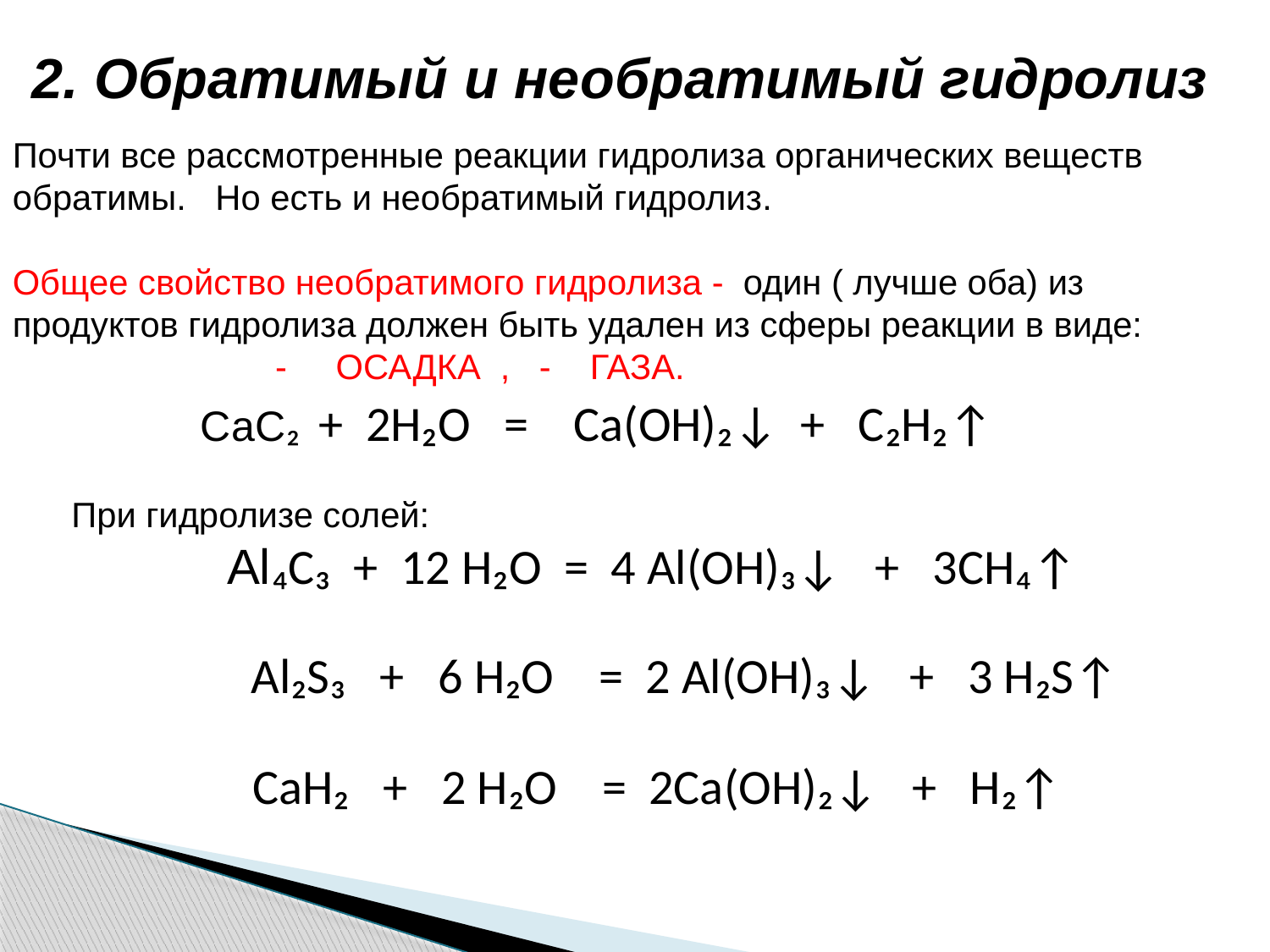

2. Обратимый и необратимый гидролиз
Почти все рассмотренные реакции гидролиза органических веществ
обратимы.   Но есть и необратимый гидролиз.

Общее свойство необратимого гидролиза -  один ( лучше оба) из
продуктов гидролиза должен быть удален из сферы реакции в виде:
                           -     ОСАДКА  ,   -    ГАЗА.

СаС₂  +  2Н₂О   =    Са(ОН)₂↓  +   С₂Н₂↑

При гидролизе солей:
                Al₄C₃  +  12 H₂O  =  4 Al(OH)₃↓   +   3CH₄↑

                Al₂S₃   +   6 H₂O    =  2 Al(OH)₃↓   +   3 H₂S↑

                   CaH₂   +   2 H₂O    =  2Ca(OH)₂↓   +   H₂↑